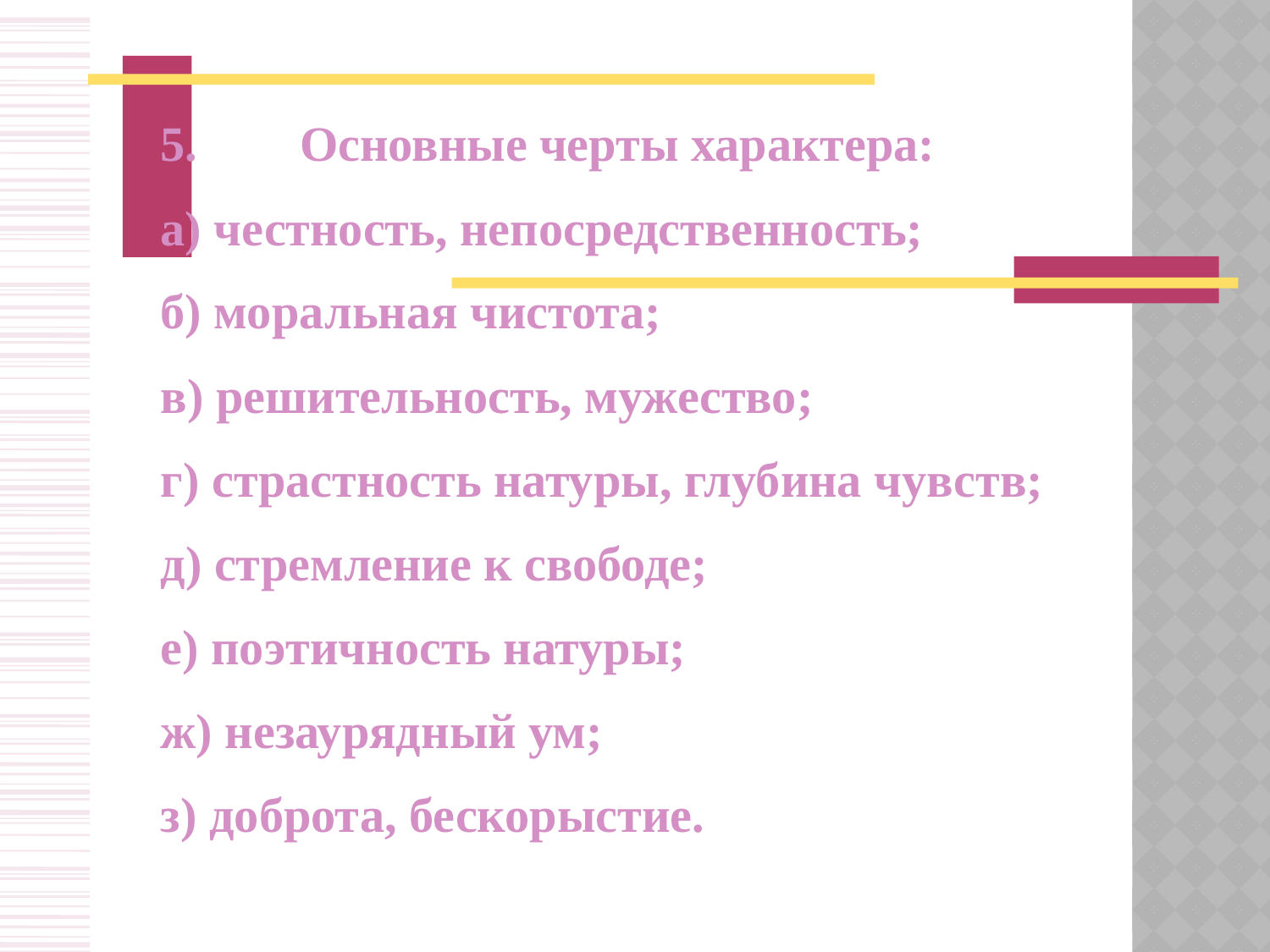

5. 	 Основные черты характера:
а) честность, непосредственность;
б) моральная чистота;
в) решительность, мужество;
г) страстность натуры, глубина чувств;
д) стремление к свободе;
е) поэтичность натуры;
ж) незаурядный ум;
з) доброта, бескорыстие.